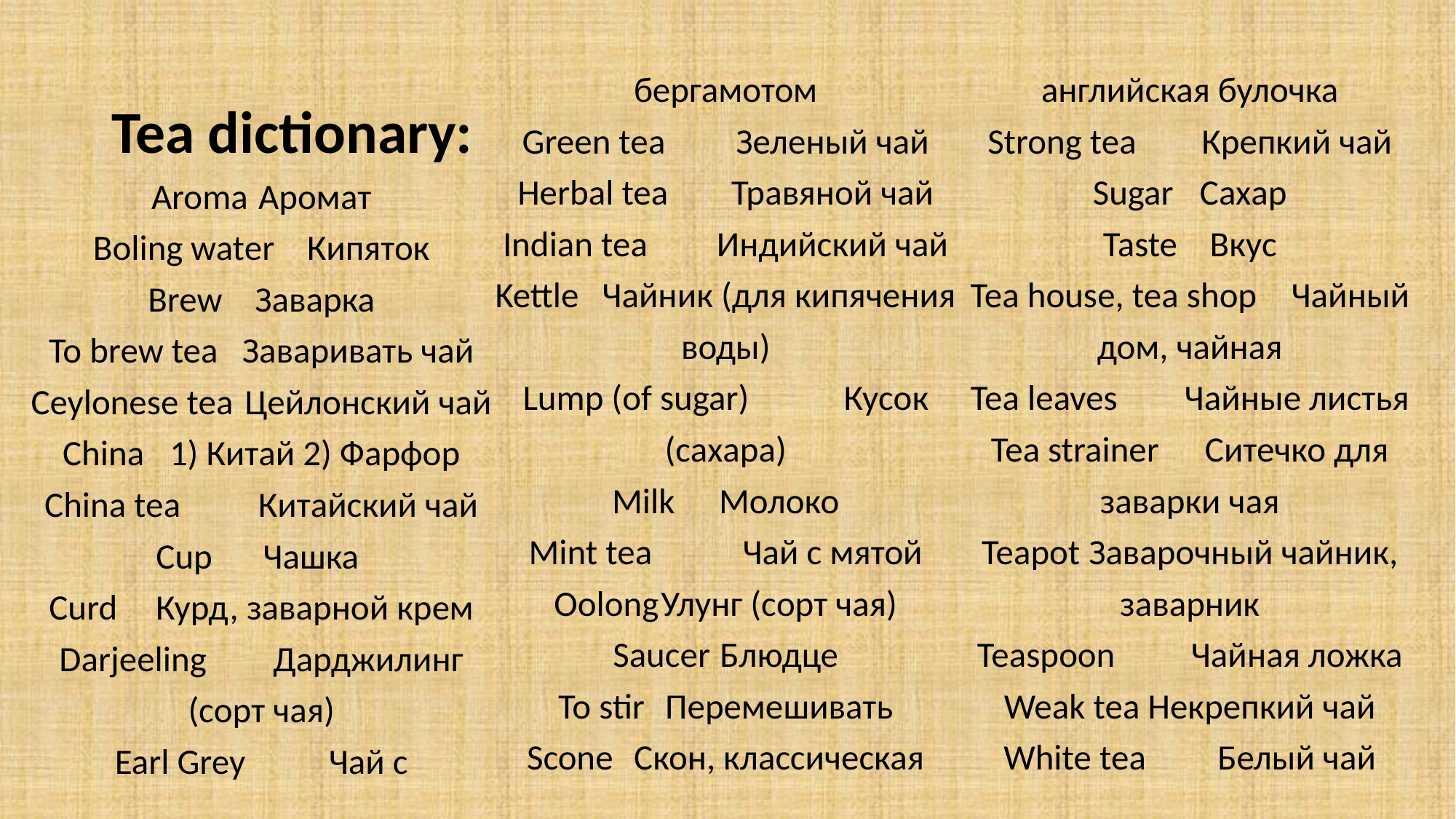

Tea dictionary:
Aroma	Аромат
Boling water	Кипяток
Brew	Заварка
To brew tea   Заваривать чай Ceylonese tea	Цейлонский чай
China	1) Китай 2) Фарфор China tea	Китайский чай Cup	Чашка
Curd	Курд, заварной крем
Darjeeling	Дарджилинг (сорт чая)
Earl Grey	Чай с бергамотом
Green tea	Зеленый чай
Herbal tea	Травяной чай
Indian tea	Индийский чай
Kettle	Чайник (для кипячения воды)
Lump (of sugar)	Кусок (сахара)
Milk	Молоко
Mint tea	Чай с мятой
Oolong	Улунг (сорт чая)
Saucer	Блюдце
To stir	Перемешивать
Scone	Скон, классическая английская булочка
Strong tea	Крепкий чай
Sugar	Сахар
Taste	Вкус
Tea house, tea shop	Чайный дом, чайная
Tea leaves	Чайные листья
Tea strainer	Ситечко для заварки чая
Teapot	Заварочный чайник, заварник
Teaspoon	Чайная ложка
Weak tea Некрепкий чай
White tea	Белый чай